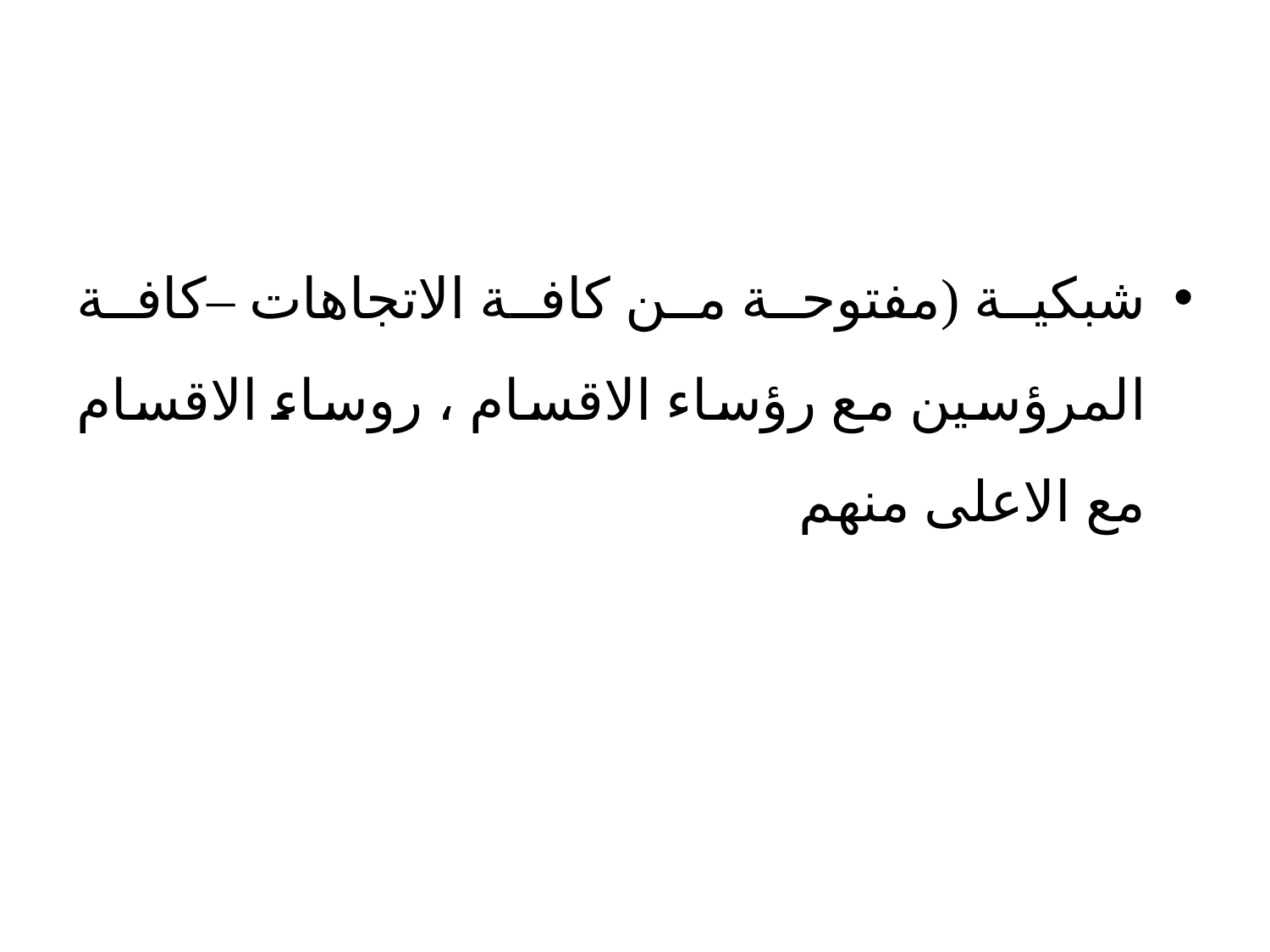

شبكية (مفتوحة من كافة الاتجاهات –كافة المرؤسين مع رؤساء الاقسام ، روساء الاقسام مع الاعلى منهم